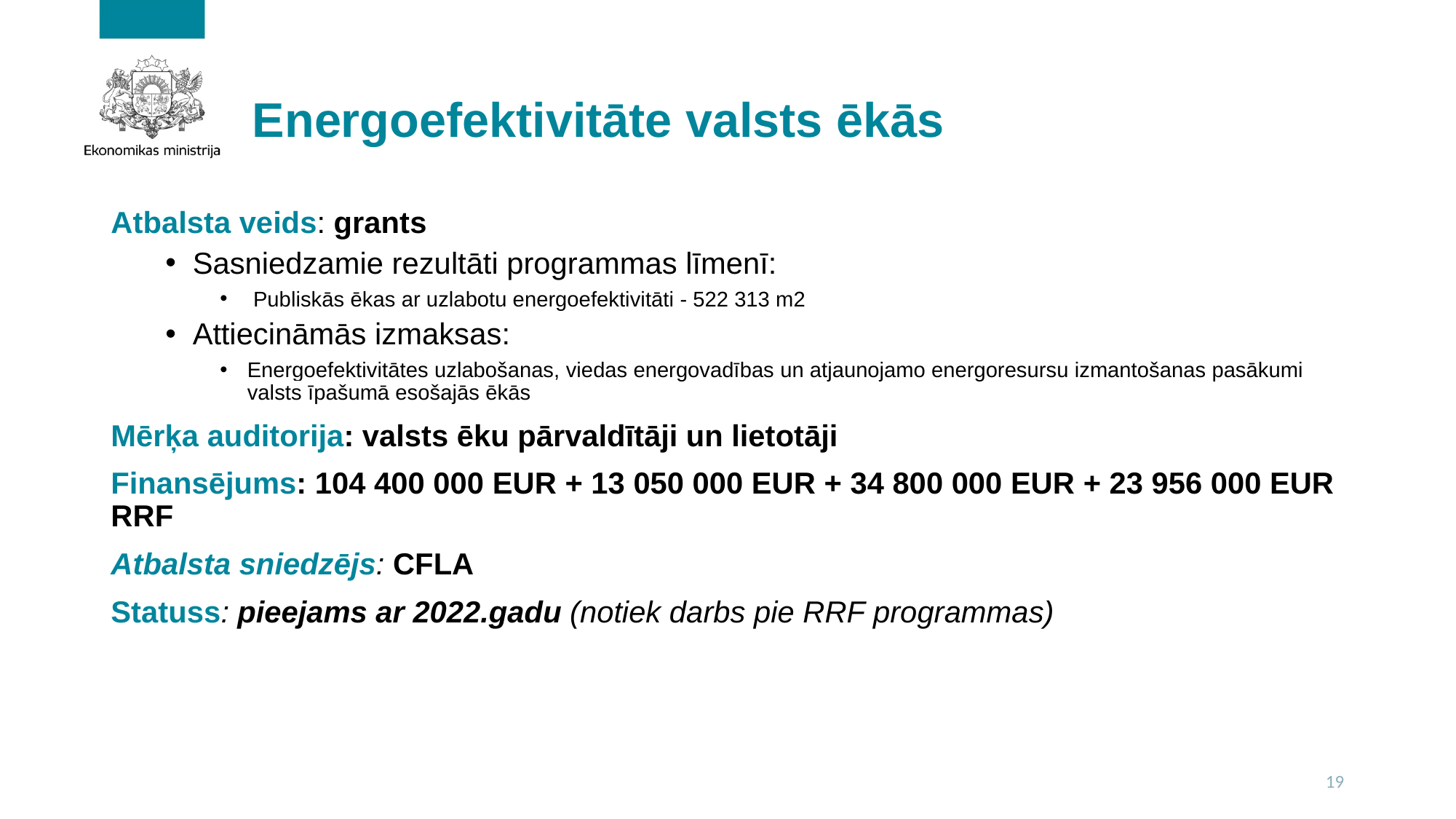

# Energoefektivitāte valsts ēkās
Atbalsta veids: grants
Sasniedzamie rezultāti programmas līmenī:
 Publiskās ēkas ar uzlabotu energoefektivitāti - 522 313 m2
Attiecināmās izmaksas:
Energoefektivitātes uzlabošanas, viedas energovadības un atjaunojamo energoresursu izmantošanas pasākumi valsts īpašumā esošajās ēkās
Mērķa auditorija: valsts ēku pārvaldītāji un lietotāji
Finansējums: 104 400 000 EUR + 13 050 000 EUR + 34 800 000 EUR + 23 956 000 EUR RRF
Atbalsta sniedzējs: CFLA
Statuss: pieejams ar 2022.gadu (notiek darbs pie RRF programmas)
19